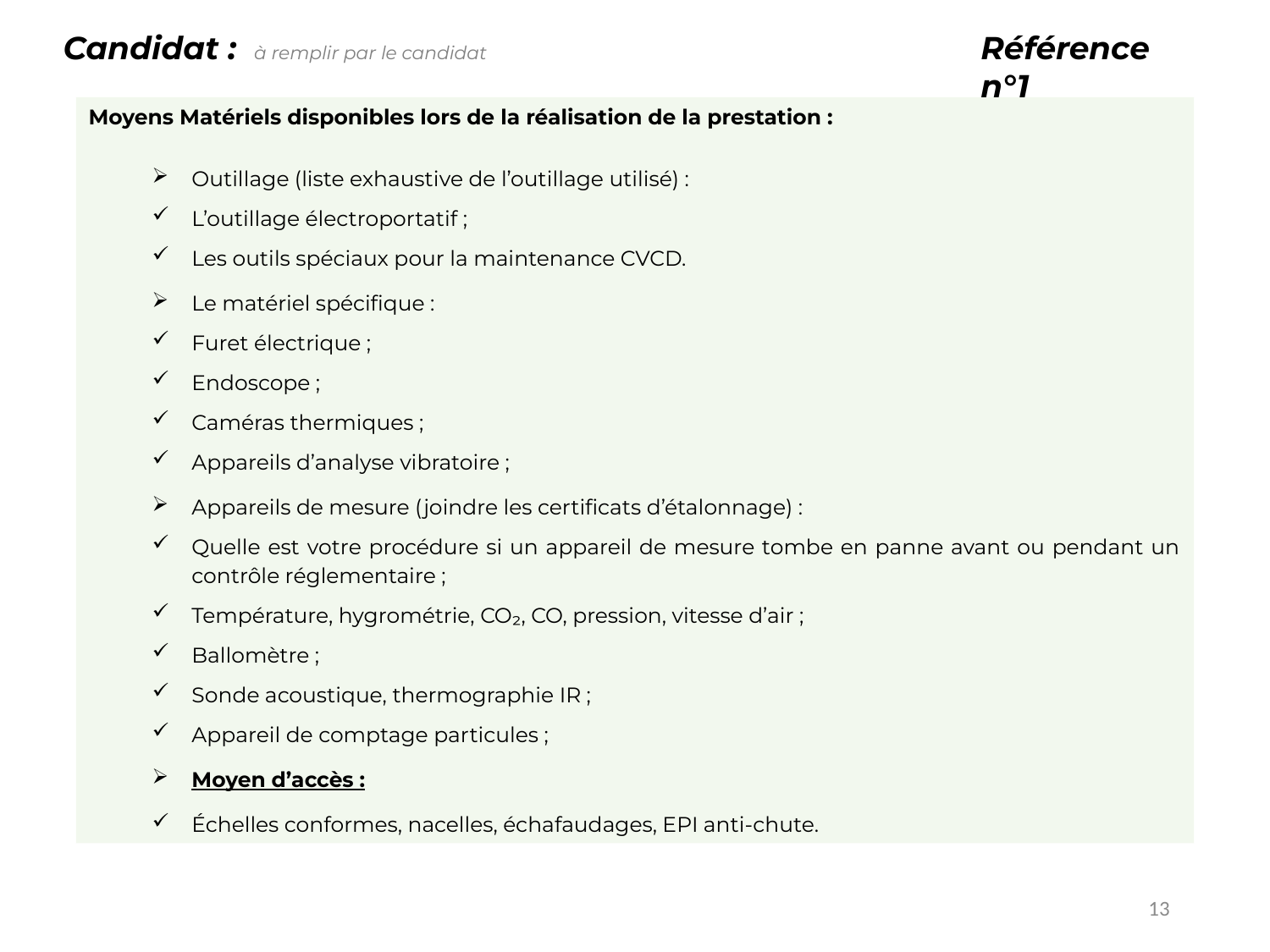

Candidat :  à remplir par le candidat
Référence n°1
Moyens Matériels disponibles lors de la réalisation de la prestation :

Outillage (liste exhaustive de l’outillage utilisé) :
L’outillage électroportatif ;
Les outils spéciaux pour la maintenance CVCD.
Le matériel spécifique :
Furet électrique ;
Endoscope ;
Caméras thermiques ;
Appareils d’analyse vibratoire ;
Appareils de mesure (joindre les certificats d’étalonnage) :
Quelle est votre procédure si un appareil de mesure tombe en panne avant ou pendant un contrôle réglementaire ;
Température, hygrométrie, CO₂, CO, pression, vitesse d’air ;
Ballomètre ;
Sonde acoustique, thermographie IR ;
Appareil de comptage particules ;
Moyen d’accès :
Échelles conformes, nacelles, échafaudages, EPI anti-chute.
13